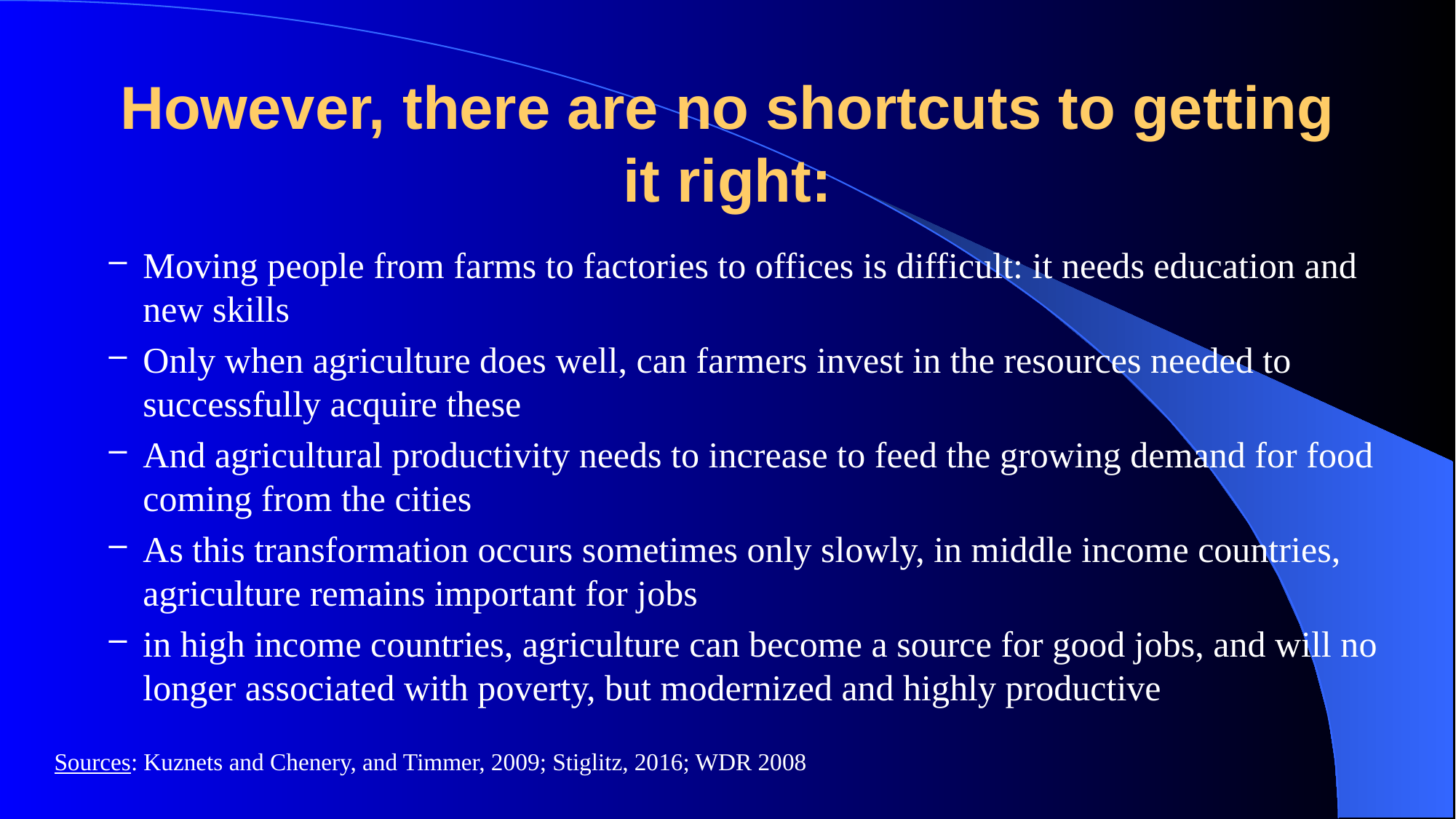

# However, there are no shortcuts to getting it right:
Moving people from farms to factories to offices is difficult: it needs education and new skills
Only when agriculture does well, can farmers invest in the resources needed to successfully acquire these
And agricultural productivity needs to increase to feed the growing demand for food coming from the cities
As this transformation occurs sometimes only slowly, in middle income countries, agriculture remains important for jobs
in high income countries, agriculture can become a source for good jobs, and will no longer associated with poverty, but modernized and highly productive

Sources: Kuznets and Chenery, and Timmer, 2009; Stiglitz, 2016; WDR 2008